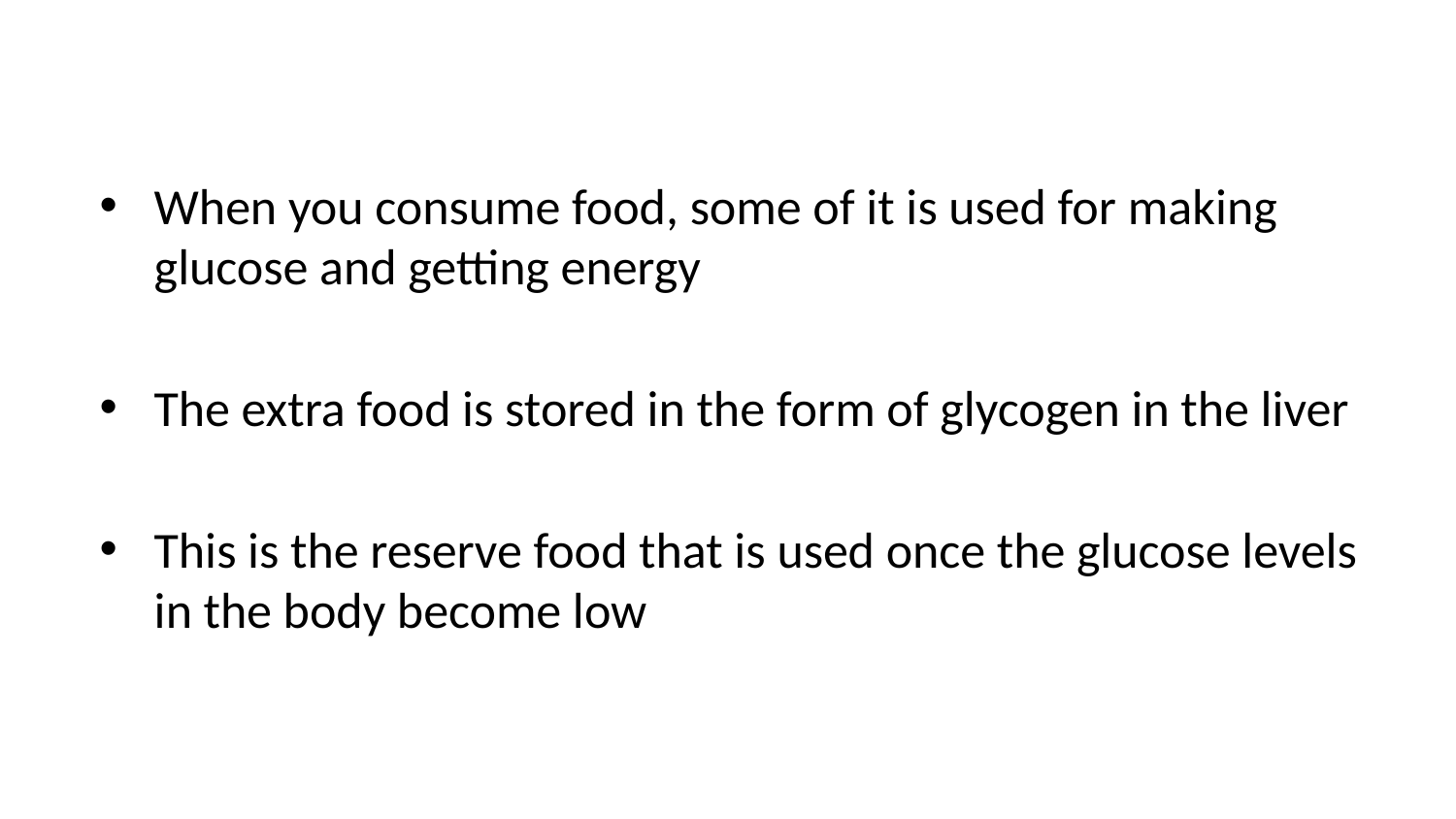

When you consume food, some of it is used for making glucose and getting energy

The extra food is stored in the form of glycogen in the liver

This is the reserve food that is used once the glucose levels in the body become low